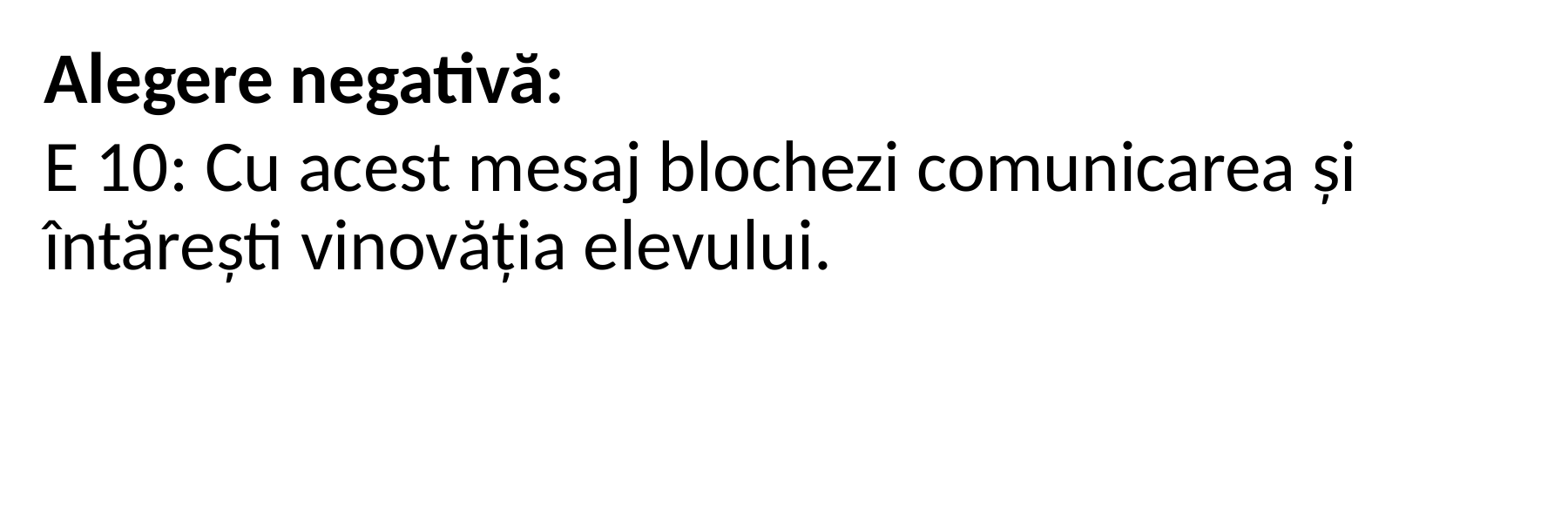

Alegere negativă:
E 10: Cu acest mesaj blochezi comunicarea și întărești vinovăția elevului.